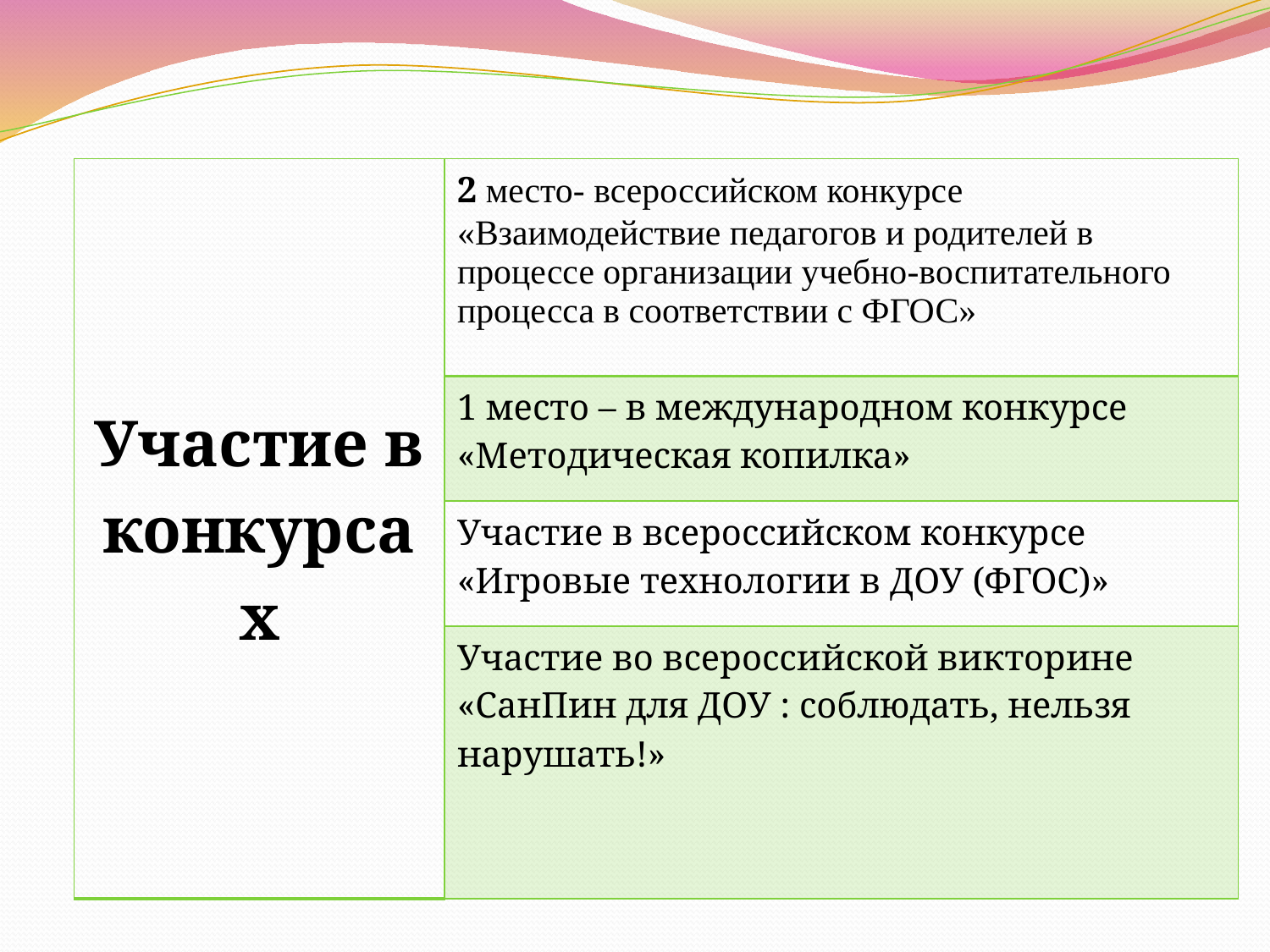

| Участие в конкурсах | 2 место- всероссийском конкурсе «Взаимодействие педагогов и родителей в процессе организации учебно-воспитательного процесса в соответствии с ФГОС» |
| --- | --- |
|  | 1 место – в международном конкурсе «Методическая копилка» |
|  | Участие в всероссийском конкурсе «Игровые технологии в ДОУ (ФГОС)» |
|  | Участие во всероссийской викторине «СанПин для ДОУ : соблюдать, нельзя нарушать!» |